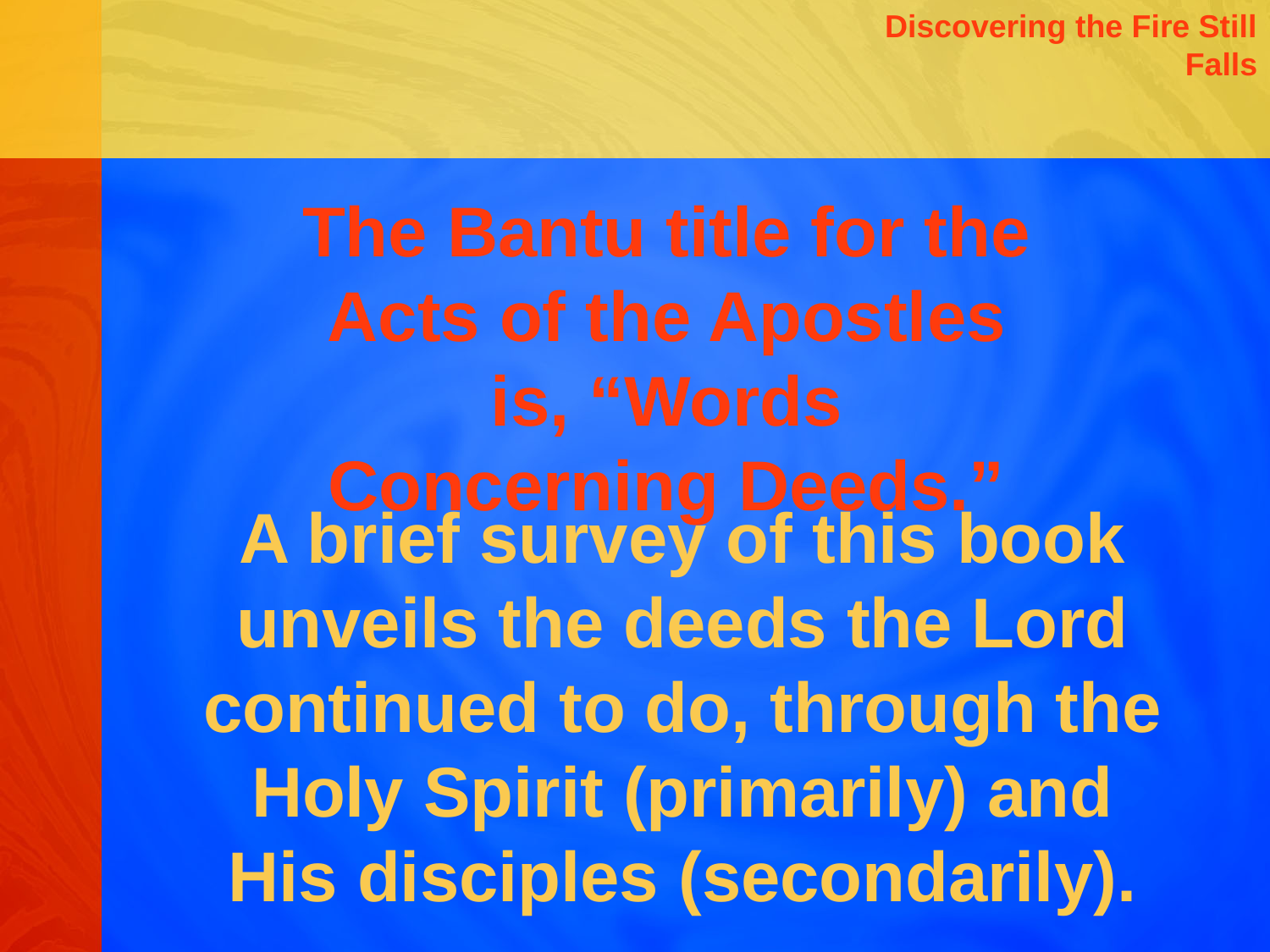

Discovering the Fire Still Falls
The Bantu title for the Acts of the Apostles is, “Words Concerning Deeds.”
A brief survey of this book unveils the deeds the Lord continued to do, through the Holy Spirit (primarily) and His disciples (secondarily).